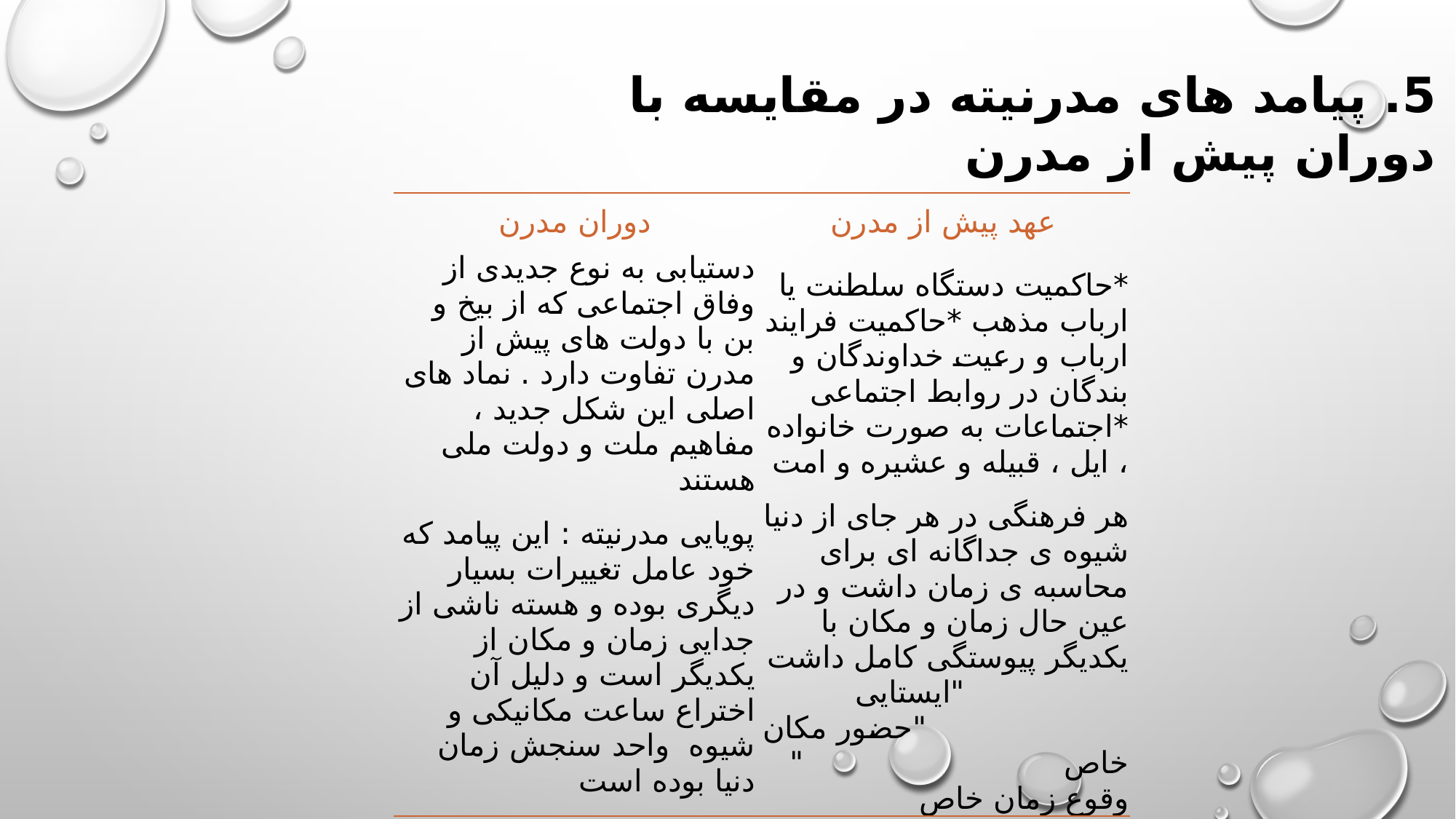

5. پیامد های مدرنیته در مقایسه با دوران پیش از مدرن
| دوران مدرن | عهد پیش از مدرن |
| --- | --- |
| دستیابی به نوع جدیدی از وفاق اجتماعی که از بیخ و بن با دولت های پیش از مدرن تفاوت دارد . نماد های اصلی این شکل جدید ، مفاهیم ملت و دولت ملی هستند | \*حاکمیت دستگاه سلطنت یا ارباب مذهب \*حاکمیت فرایند ارباب و رعیت خداوندگان و بندگان در روابط اجتماعی \*اجتماعات به صورت خانواده ، ایل ، قبیله و عشیره و امت |
| پویایی مدرنیته : این پیامد که خود عامل تغییرات بسیار دیگری بوده و هسته ناشی از جدایی زمان و مکان از یکدیگر است و دلیل آن اختراع ساعت مکانیکی و شیوه واحد سنجش زمان دنیا بوده است | هر فرهنگی در هر جای از دنیا شیوه ی جداگانه ای برای محاسبه ی زمان داشت و در عین حال زمان و مکان با یکدیگر پیوستگی کامل داشت "ایستایی "حضور مکان خاص " وقوع زمان خاص |